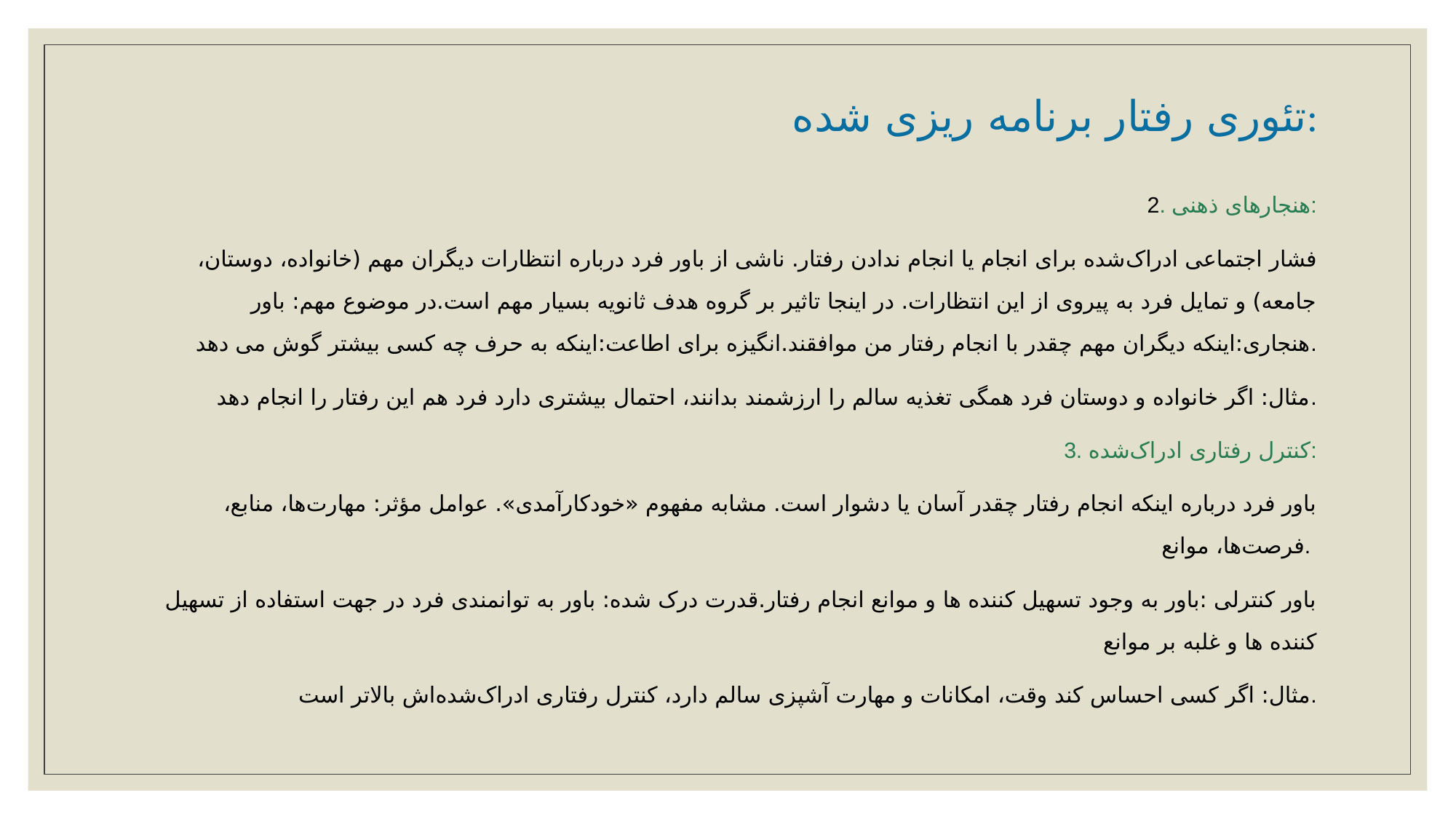

# تئوری رفتار برنامه ریزی شده:
2. هنجارهای ذهنی:
 فشار اجتماعی ادراک‌شده برای انجام یا انجام ندادن رفتار. ناشی از باور فرد درباره انتظارات دیگران مهم (خانواده، دوستان، جامعه) و تمایل فرد به پیروی از این انتظارات. در اینجا تاثیر بر گروه هدف ثانویه بسیار مهم است.در موضوع مهم: باور هنجاری:اینکه دیگران مهم چقدر با انجام رفتار من موافقند.انگیزه برای اطاعت:اینکه به حرف چه کسی بیشتر گوش می دهد.
مثال: اگر خانواده و دوستان فرد همگی تغذیه سالم را ارزشمند بدانند، احتمال بیشتری دارد فرد هم این رفتار را انجام دهد.
3. کنترل رفتاری ادراک‌شده:
باور فرد درباره اینکه انجام رفتار چقدر آسان یا دشوار است. مشابه مفهوم «خودکارآمدی». عوامل مؤثر: مهارت‌ها، منابع، فرصت‌ها، موانع.
باور کنترلی :باور به وجود تسهیل کننده ها و موانع انجام رفتار.قدرت درک شده: باور به توانمندی فرد در جهت استفاده از تسهیل کننده ها و غلبه بر موانع
مثال: اگر کسی احساس کند وقت، امکانات و مهارت آشپزی سالم دارد، کنترل رفتاری ادراک‌شده‌اش بالاتر است.